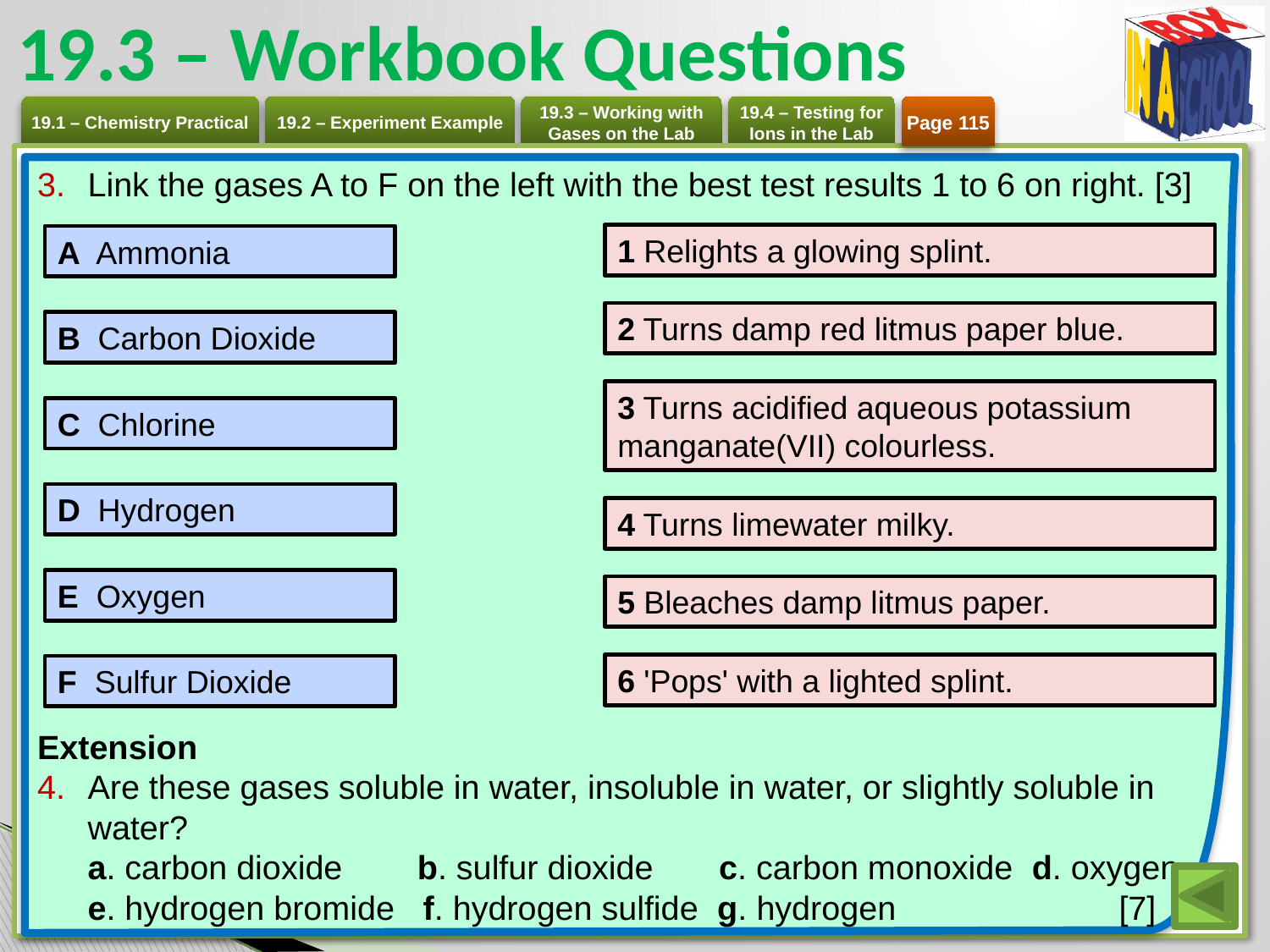

# 19.3 – Workbook Questions
Page 115
Link the gases A to F on the left with the best test results 1 to 6 on right. [3]

Extension
Are these gases soluble in water, insoluble in water, or slightly soluble in water?
a. carbon dioxide        b. sulfur dioxide       c. carbon monoxide  d. oxygen
e. hydrogen bromide   f. hydrogen sulfide  g. hydrogen                        [7]
1 Relights a glowing splint.
A  Ammonia
2 Turns damp red litmus paper blue.
B  Carbon Dioxide
3 Turns acidified aqueous potassium
manganate(VII) colourless.
C  Chlorine
D  Hydrogen
4 Turns limewater milky.
E  Oxygen
5 Bleaches damp litmus paper.
6 'Pops' with a lighted splint.
F  Sulfur Dioxide